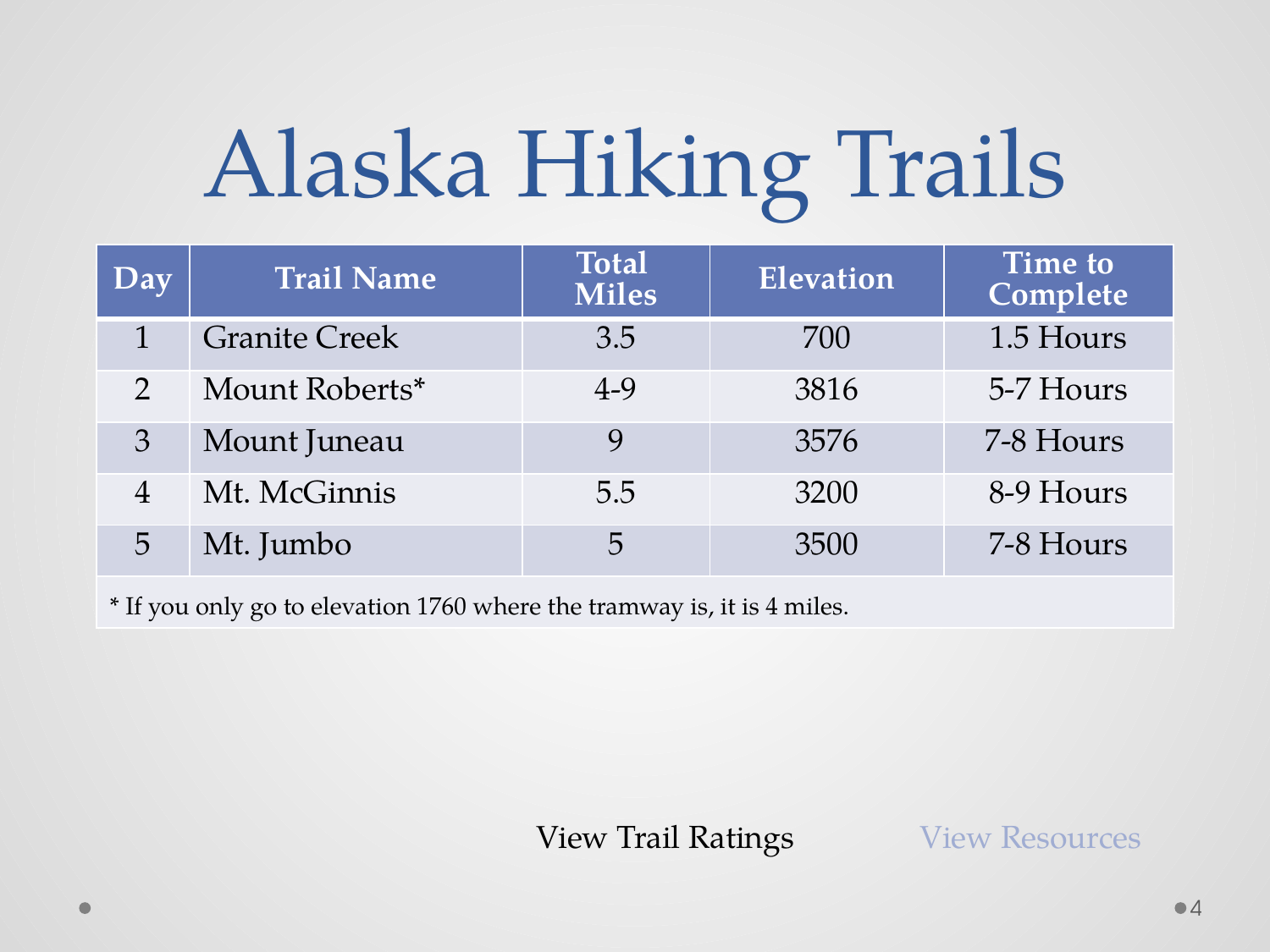

# Alaska Hiking Trails
| Day | Trail Name | Total Miles | Elevation | Time to Complete |
| --- | --- | --- | --- | --- |
| 1 | Granite Creek | 3.5 | 700 | 1.5 Hours |
| 2 | Mount Roberts\* | 4-9 | 3816 | 5-7 Hours |
| 3 | Mount Juneau | 9 | 3576 | 7-8 Hours |
| 4 | Mt. McGinnis | 5.5 | 3200 | 8-9 Hours |
| 5 | Mt. Jumbo | 5 | 3500 | 7-8 Hours |
| \* If you only go to elevation 1760 where the tramway is, it is 4 miles. |  |  |  |  |

View Trail Ratings
View Resources
4